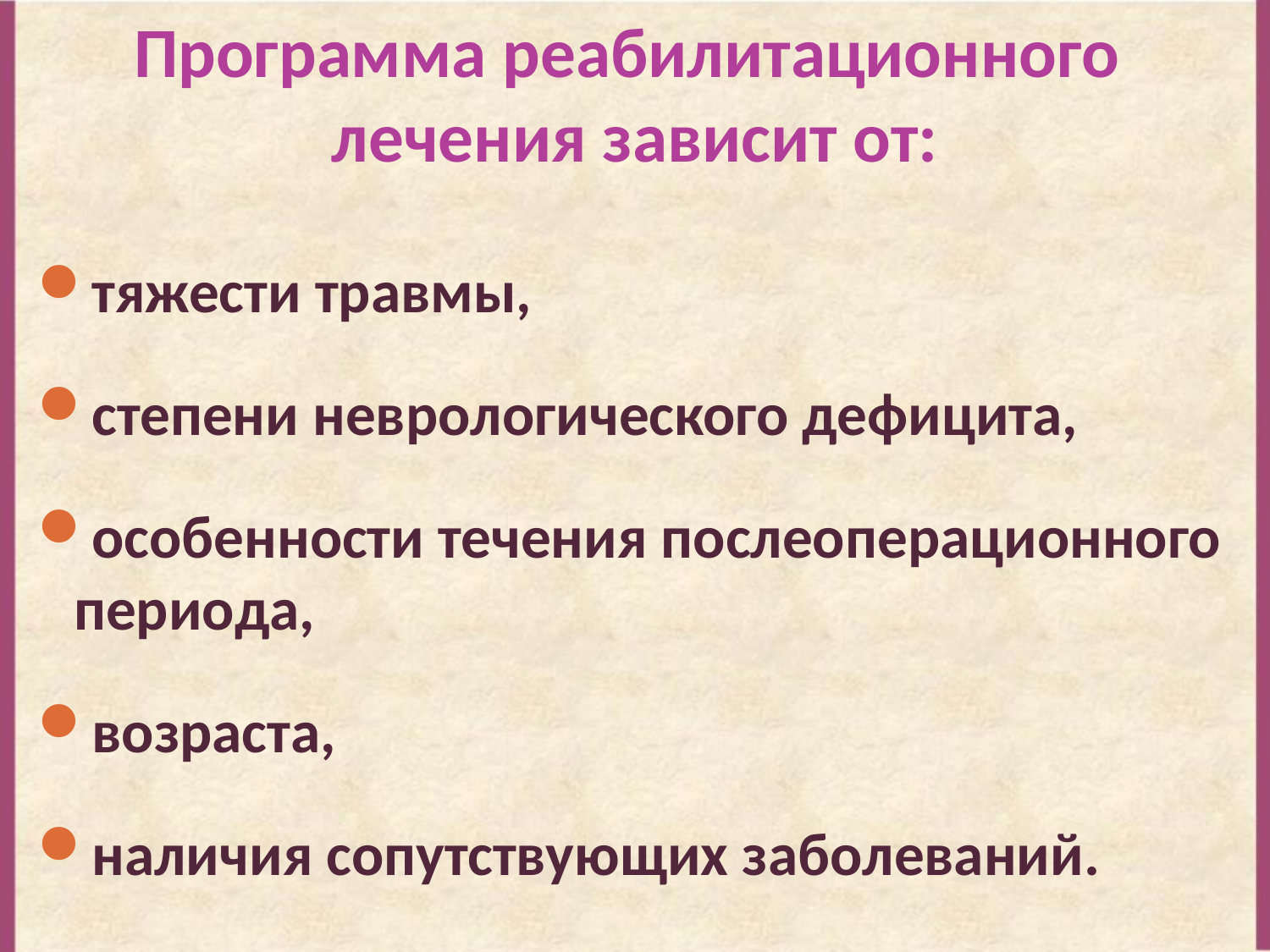

# Программа реабилитационного  лечения зависит от:
тяжести травмы,
степени неврологического дефицита,
особенности течения послеоперационного периода,
возраста,
наличия сопутствующих заболеваний.